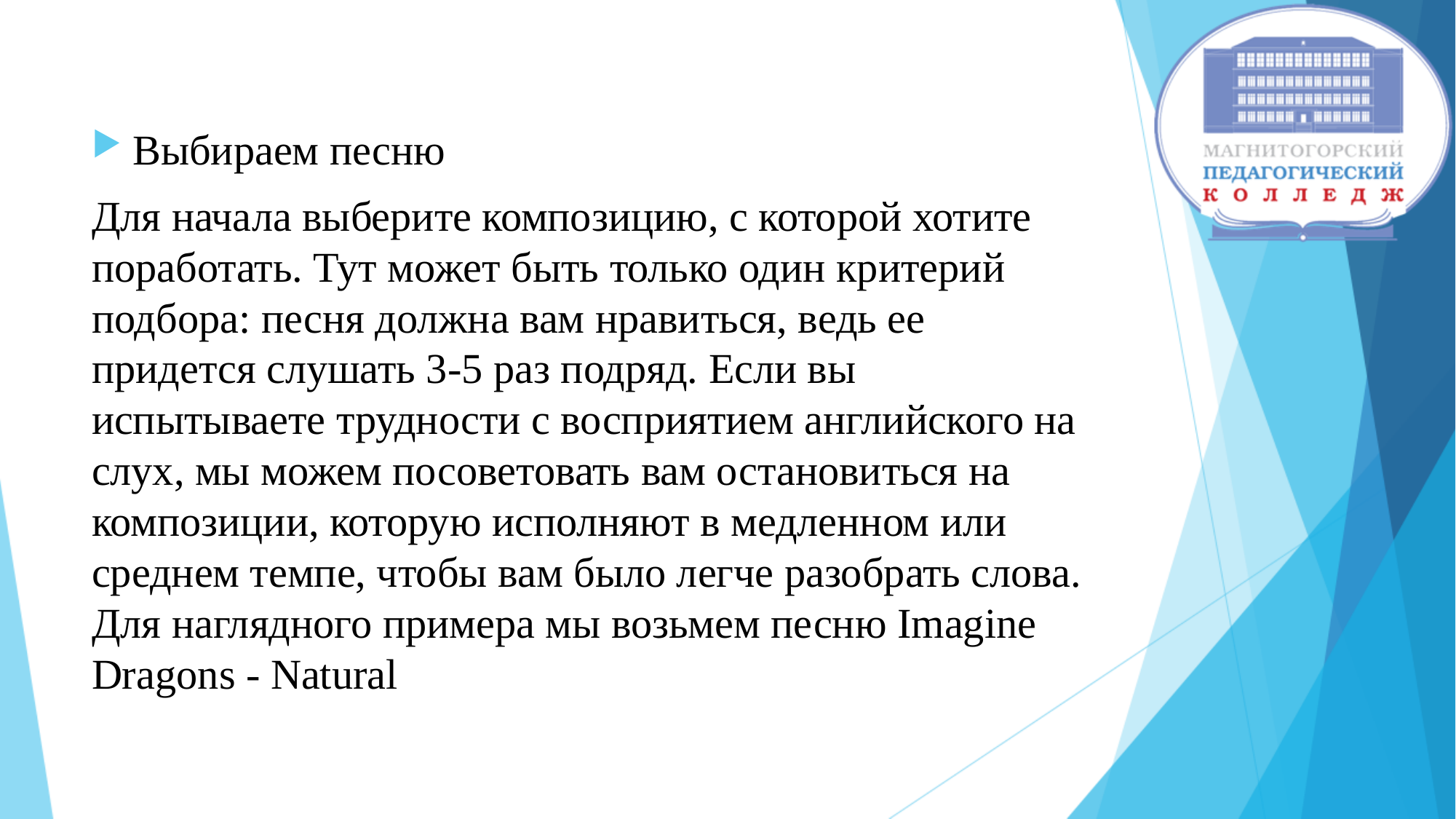

#
Выбираем песню
Для начала выберите композицию, с которой хотите поработать. Тут может быть только один критерий подбора: песня должна вам нравиться, ведь ее придется слушать 3-5 раз подряд. Если вы испытываете трудности с восприятием английского на слух, мы можем посоветовать вам остановиться на композиции, которую исполняют в медленном или среднем темпе, чтобы вам было легче разобрать слова. Для наглядного примера мы возьмем песню Imagine Dragons - Natural